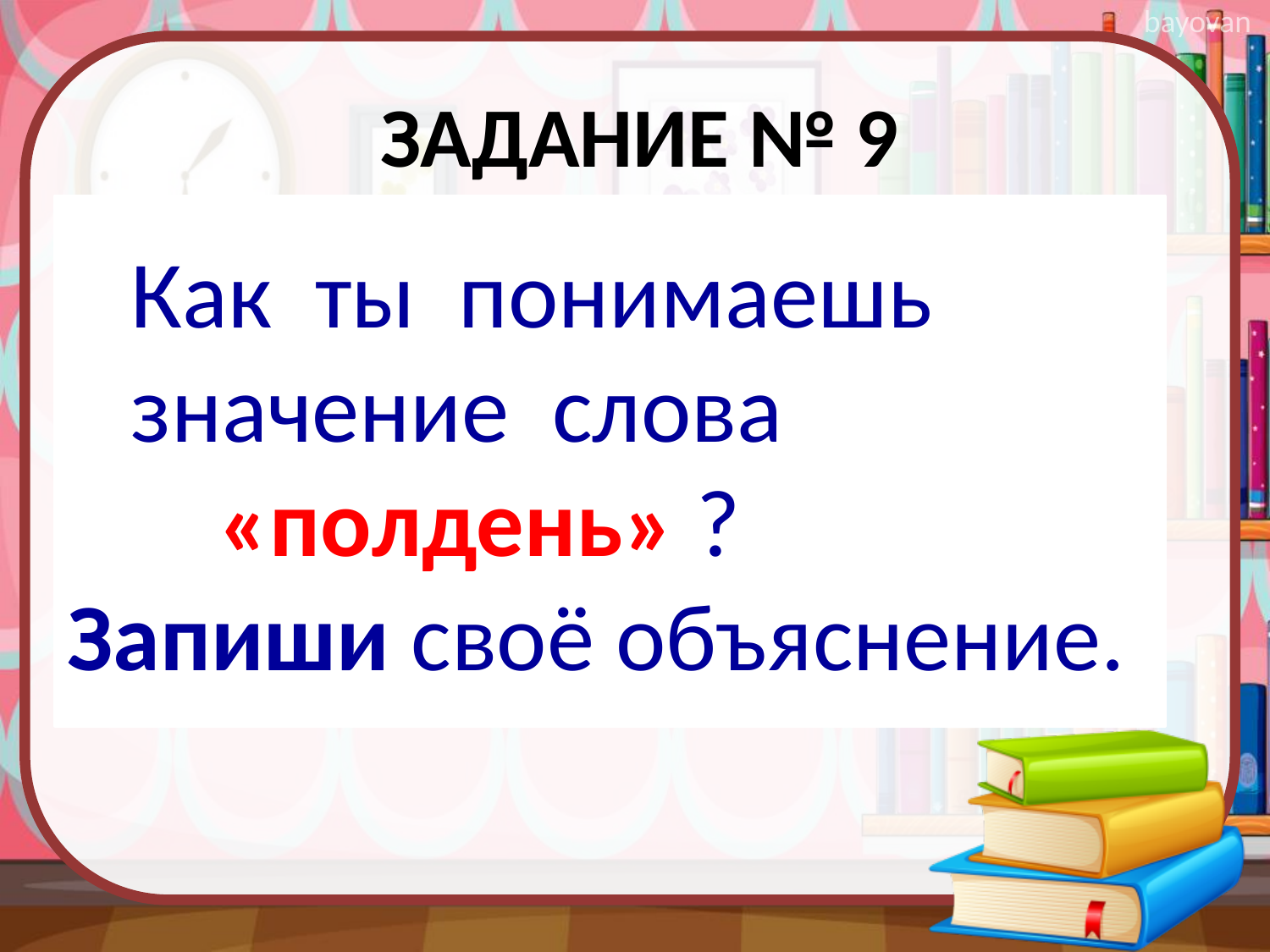

# Задание № 9
Как  ты  понимаешь значение  слова
       «полдень» ?
Запиши своё объяснение.